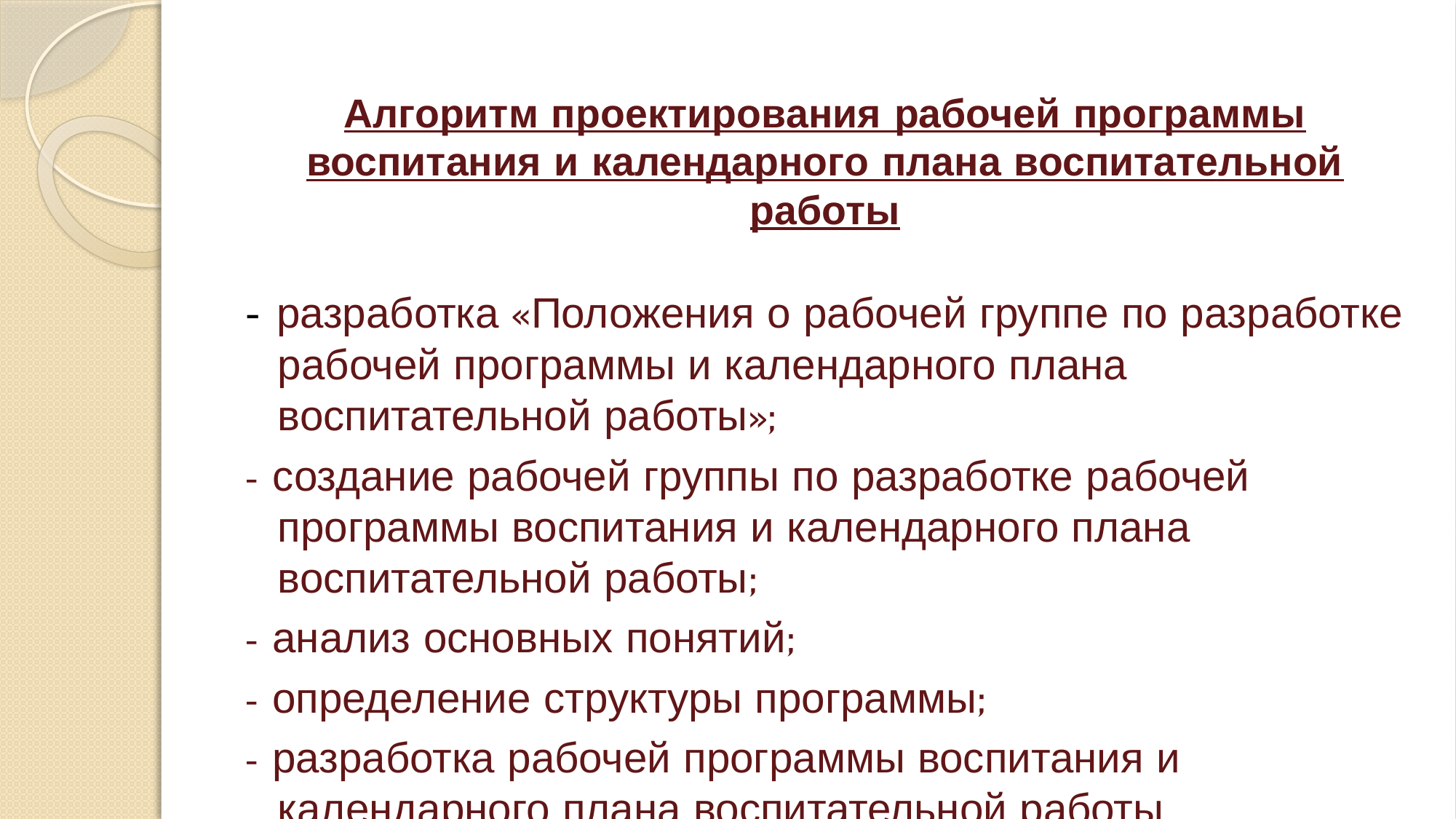

# Алгоритм проектирования рабочей программы воспитания и календарного плана воспитательной работы
- разработка «Положения о рабочей группе по разработке рабочей программы и календарного плана воспитательной работы»;
- создание рабочей группы по разработке рабочей программы воспитания и календарного плана воспитательной работы;
- анализ основных понятий;
- определение структуры программы;
- разработка рабочей программы воспитания и календарного плана воспитательной работы